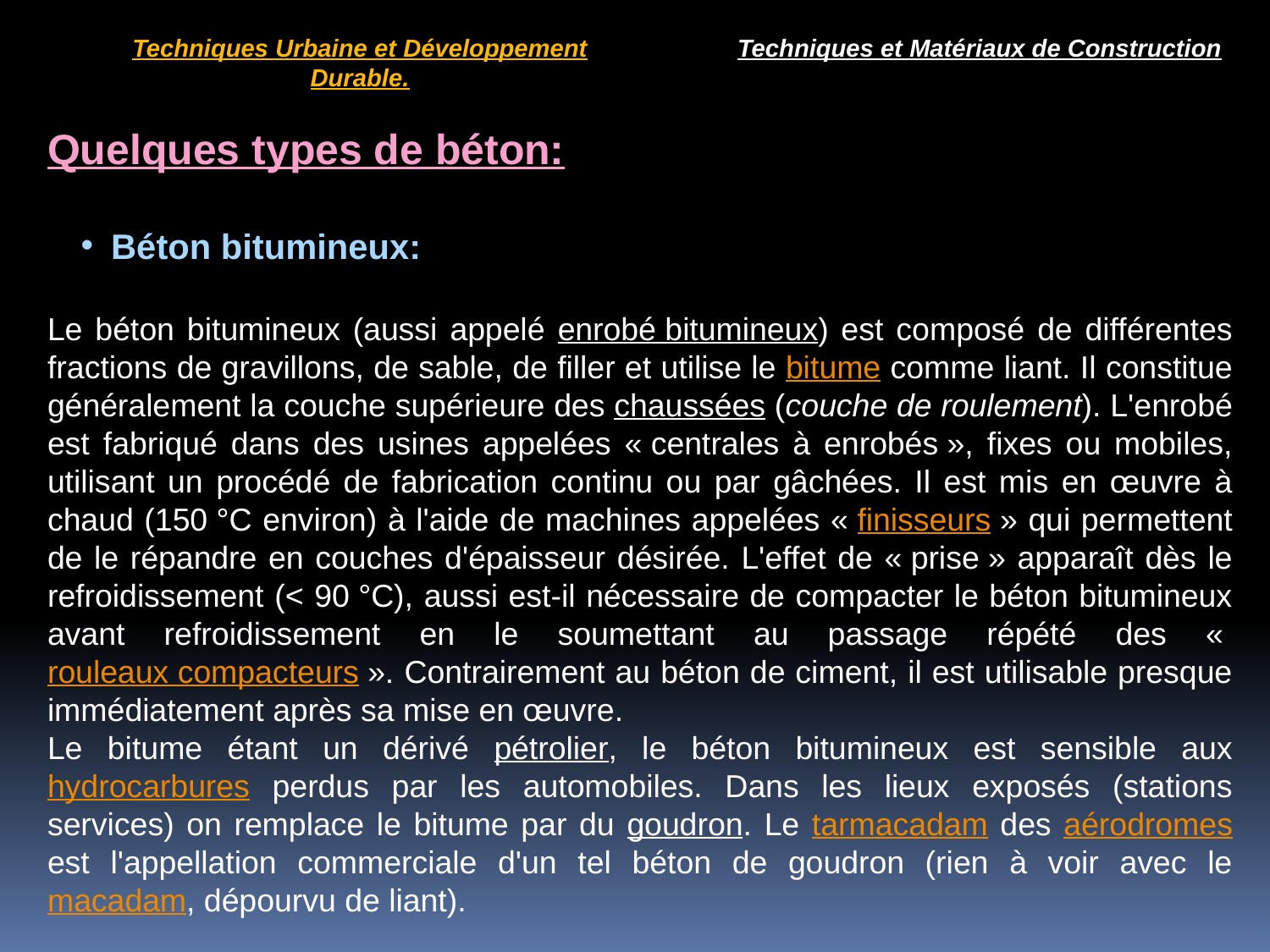

Techniques Urbaine et Développement Durable.
Techniques et Matériaux de Construction
Quelques types de béton:

Béton bitumineux:

Le béton bitumineux (aussi appelé enrobé bitumineux) est composé de différentes fractions de gravillons, de sable, de filler et utilise le bitume comme liant. Il constitue généralement la couche supérieure des chaussées (couche de roulement). L'enrobé est fabriqué dans des usines appelées « centrales à enrobés », fixes ou mobiles, utilisant un procédé de fabrication continu ou par gâchées. Il est mis en œuvre à chaud (150 °C environ) à l'aide de machines appelées « finisseurs » qui permettent de le répandre en couches d'épaisseur désirée. L'effet de « prise » apparaît dès le refroidissement (< 90 °C), aussi est-il nécessaire de compacter le béton bitumineux avant refroidissement en le soumettant au passage répété des « rouleaux compacteurs ». Contrairement au béton de ciment, il est utilisable presque immédiatement après sa mise en œuvre.
Le bitume étant un dérivé pétrolier, le béton bitumineux est sensible aux hydrocarbures perdus par les automobiles. Dans les lieux exposés (stations services) on remplace le bitume par du goudron. Le tarmacadam des aérodromes est l'appellation commerciale d'un tel béton de goudron (rien à voir avec le macadam, dépourvu de liant).